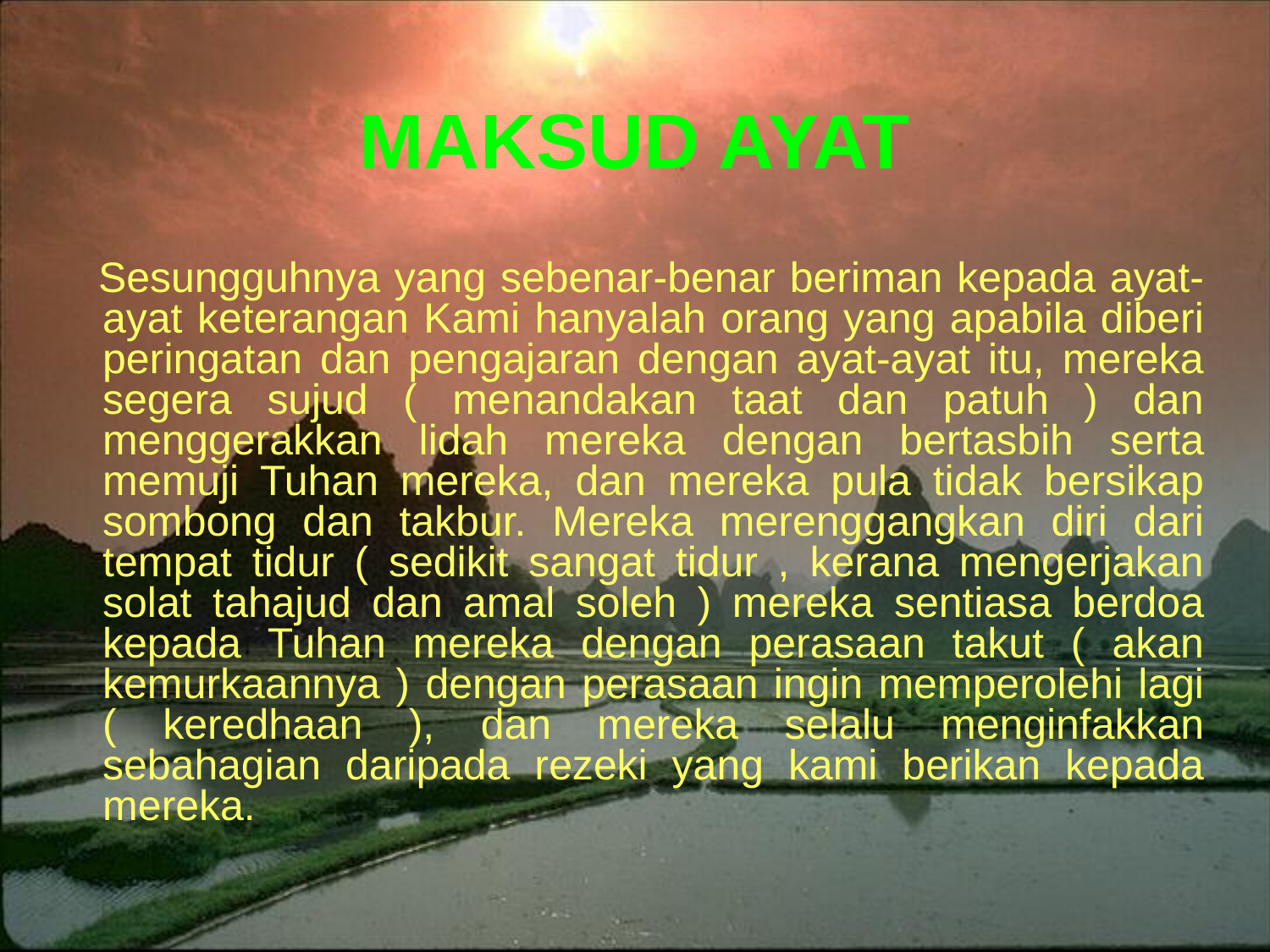

# MAKSUD AYAT
   Sesungguhnya yang sebenar-benar beriman kepada ayat-ayat keterangan Kami hanyalah orang yang apabila diberi peringatan dan pengajaran dengan ayat-ayat itu, mereka segera sujud ( menandakan taat dan patuh ) dan menggerakkan lidah mereka dengan bertasbih serta memuji Tuhan mereka, dan mereka pula tidak bersikap sombong dan takbur. Mereka merenggangkan diri dari tempat tidur ( sedikit sangat tidur , kerana mengerjakan solat tahajud dan amal soleh ) mereka sentiasa berdoa kepada Tuhan mereka dengan perasaan takut ( akan kemurkaannya ) dengan perasaan ingin memperolehi lagi ( keredhaan ), dan mereka selalu menginfakkan sebahagian daripada rezeki yang kami berikan kepada mereka.